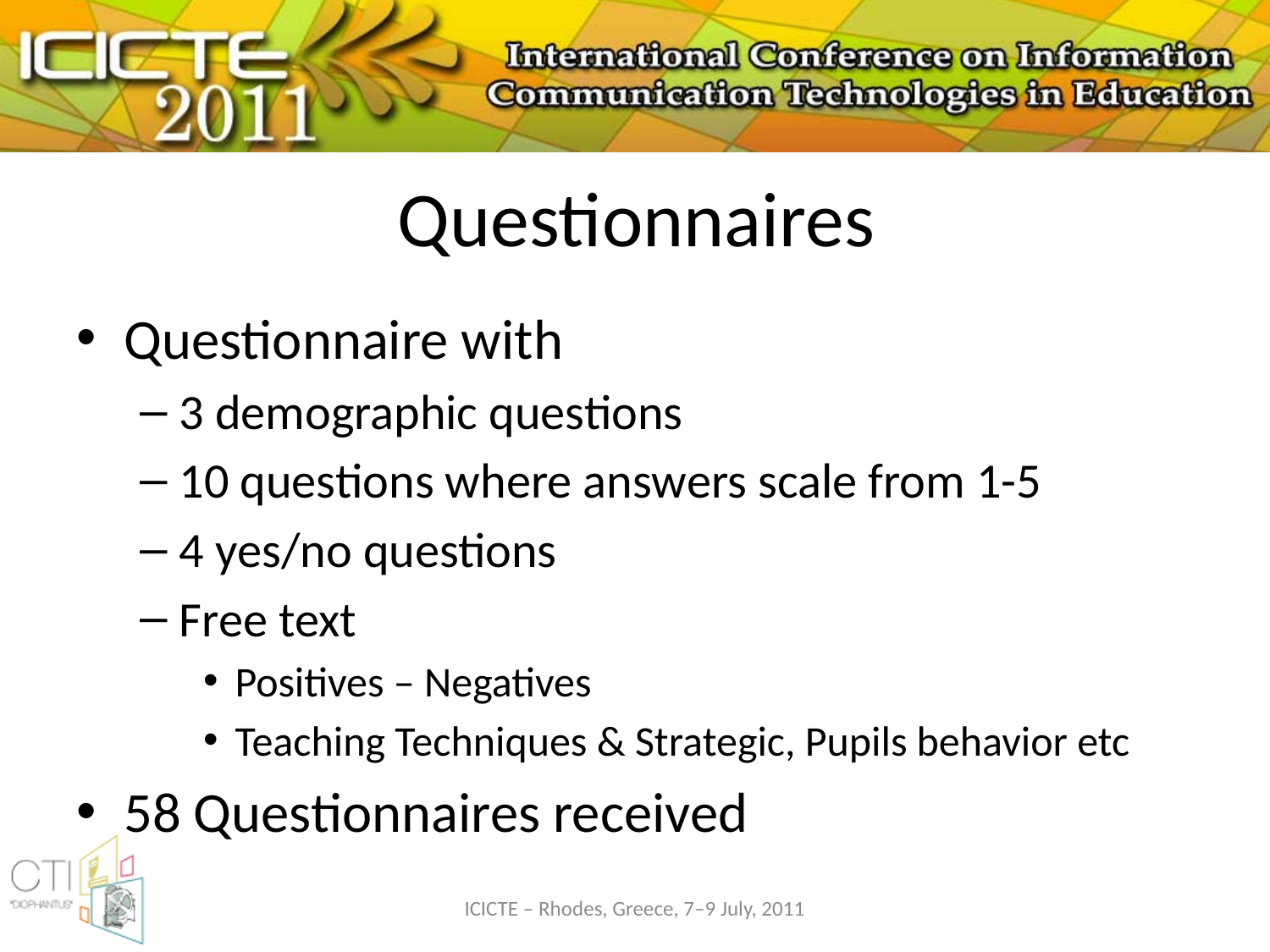

# Questionnaires
Questionnaire with
3 demographic questions
10 questions where answers scale from 1-5
4 yes/no questions
Free text
Positives – Negatives
Teaching Techniques & Strategic, Pupils behavior etc
58 Questionnaires received
ICICTE – Rhodes, Greece, 7–9 July, 2011